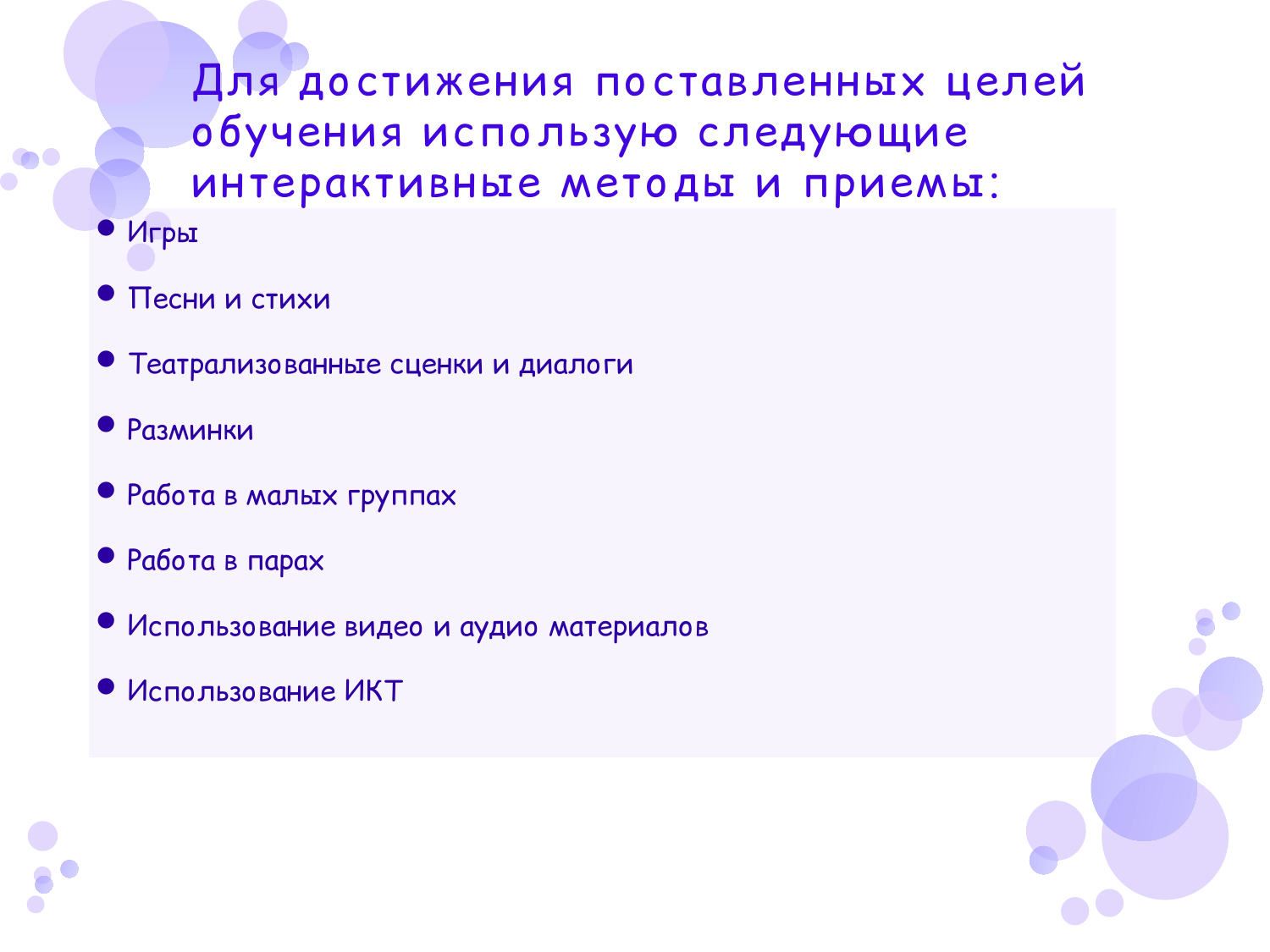

# Для достижения поставленных целей обучения использую следующие интерактивные методы и приемы:
Игры
Песни и стихи
Театрализованные сценки и диалоги
Разминки
Работа в малых группах
Работа в парах
Использование видео и аудио материалов
Использование ИКТ